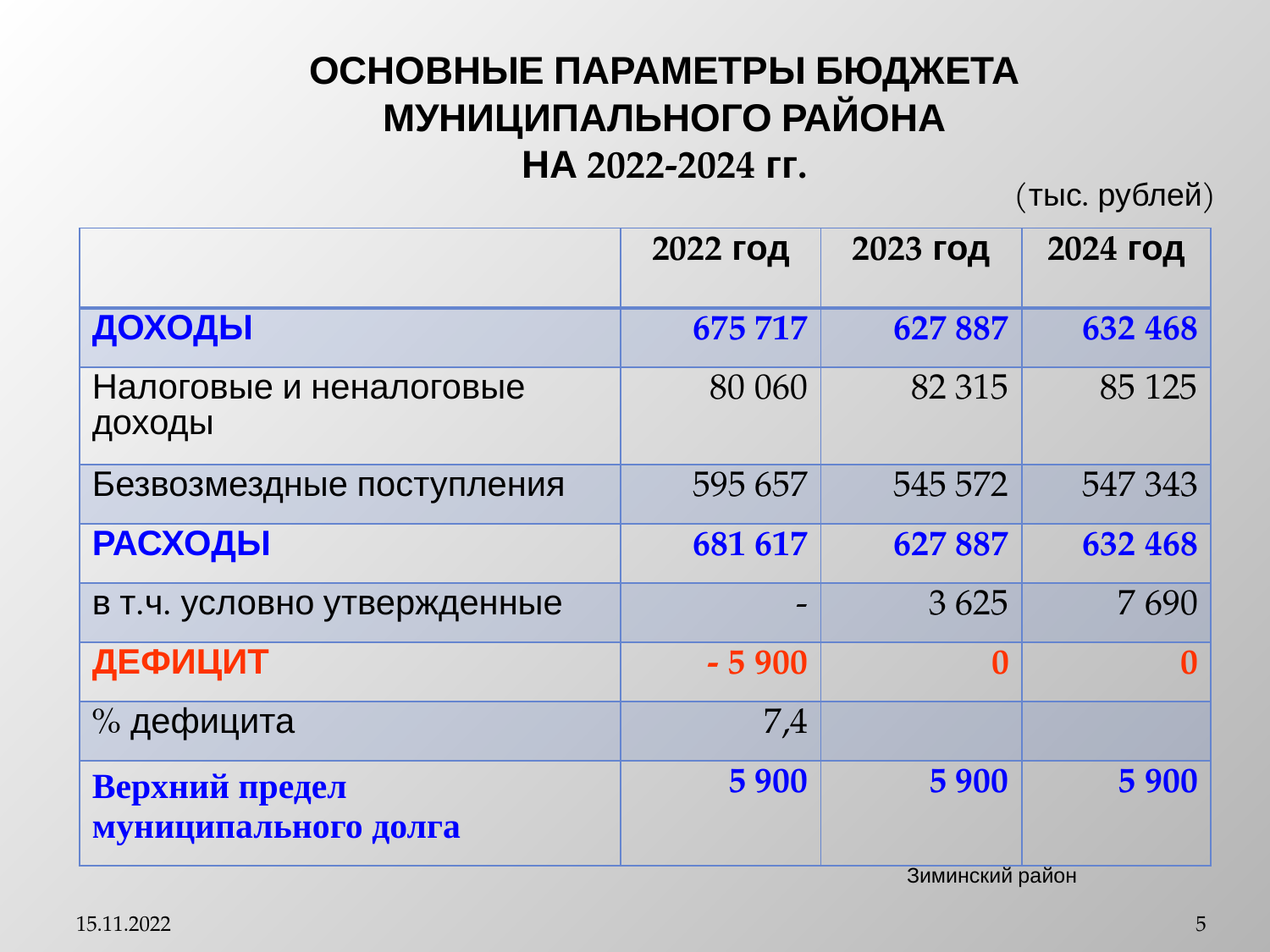

ОСНОВНЫЕ ПАРАМЕТРЫ БЮДЖЕТА
МУНИЦИПАЛЬНОГО РАЙОНА
НА 2022-2024 гг.
(тыс. рублей)
|  | 2022 год | 2023 год | 2024 год |
| --- | --- | --- | --- |
| ДОХОДЫ | 675 717 | 627 887 | 632 468 |
| Налоговые и неналоговые доходы | 80 060 | 82 315 | 85 125 |
| Безвозмездные поступления | 595 657 | 545 572 | 547 343 |
| РАСХОДЫ | 681 617 | 627 887 | 632 468 |
| в т.ч. условно утвержденные | - | 3 625 | 7 690 |
| ДЕФИЦИТ | - 5 900 | 0 | 0 |
| % дефицита | 7,4 |  |  |
| Верхний предел муниципального долга | 5 900 | 5 900 | 5 900 |
Зиминский район
15.11.2022
5